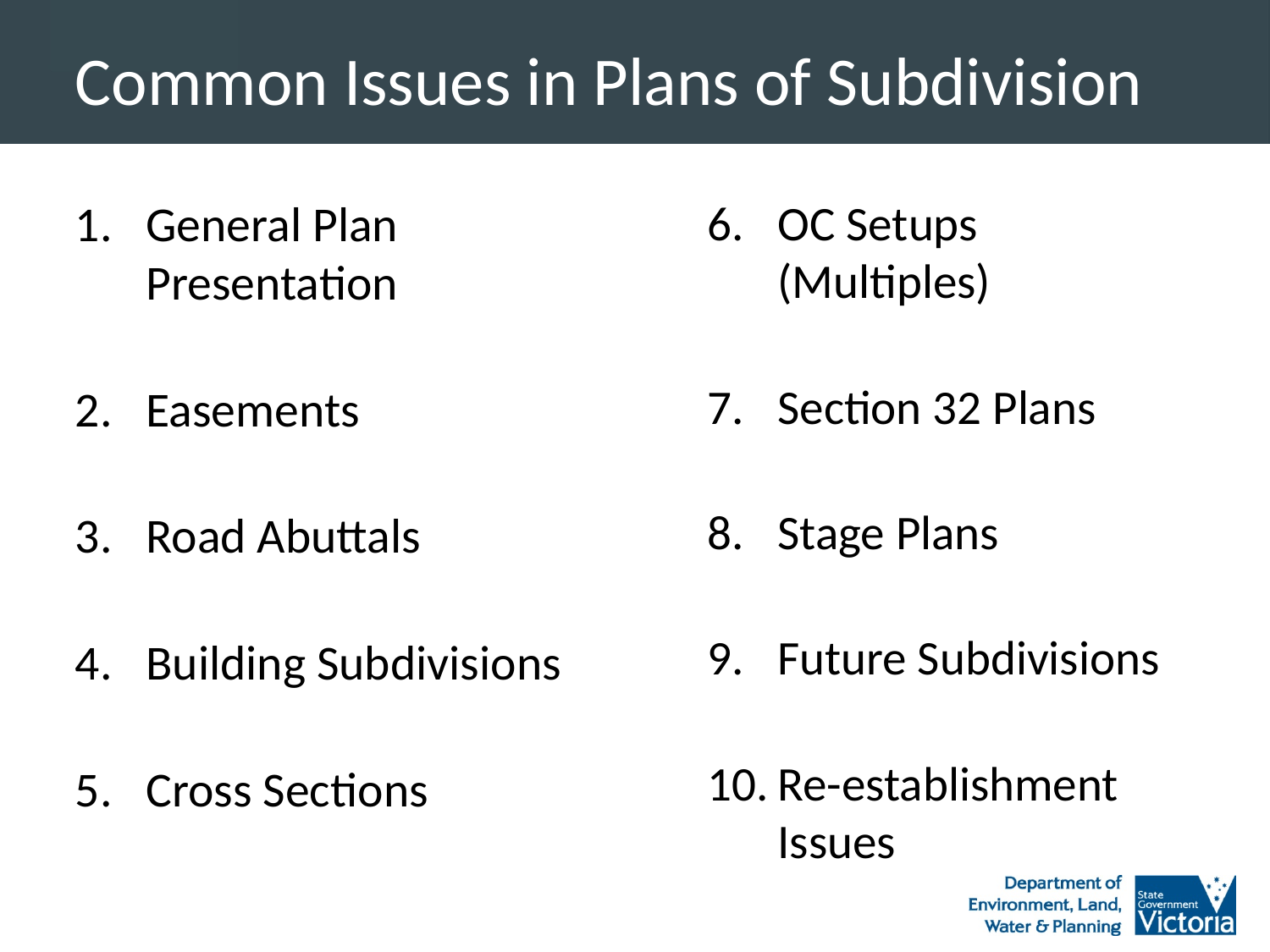

# Common Issues in Plans of Subdivision
General Plan Presentation
Easements
Road Abuttals
Building Subdivisions
Cross Sections

OC Setups (Multiples)
Section 32 Plans
Stage Plans
Future Subdivisions
Re-establishment Issues